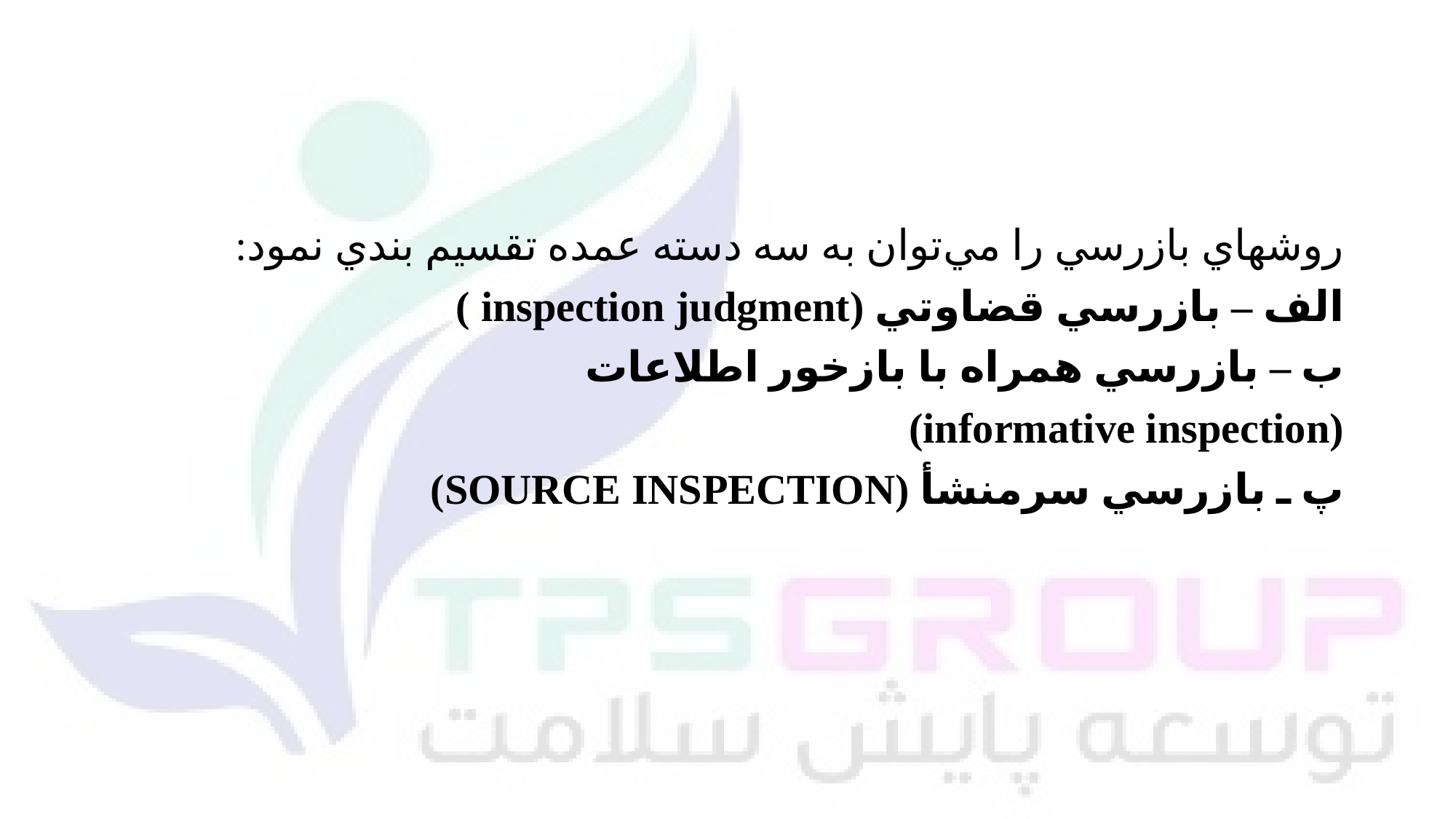

#
روشهاي بازرسي را مي‌توان به سه دسته عمده تقسيم بندي نمود:
الف – بازرسي قضاوتي (inspection judgment )
ب – بازرسي همراه با بازخور اطلاعات
(informative inspection)
پ ـ‌ بازرسي سرمنشأ (SOURCE INSPECTION)